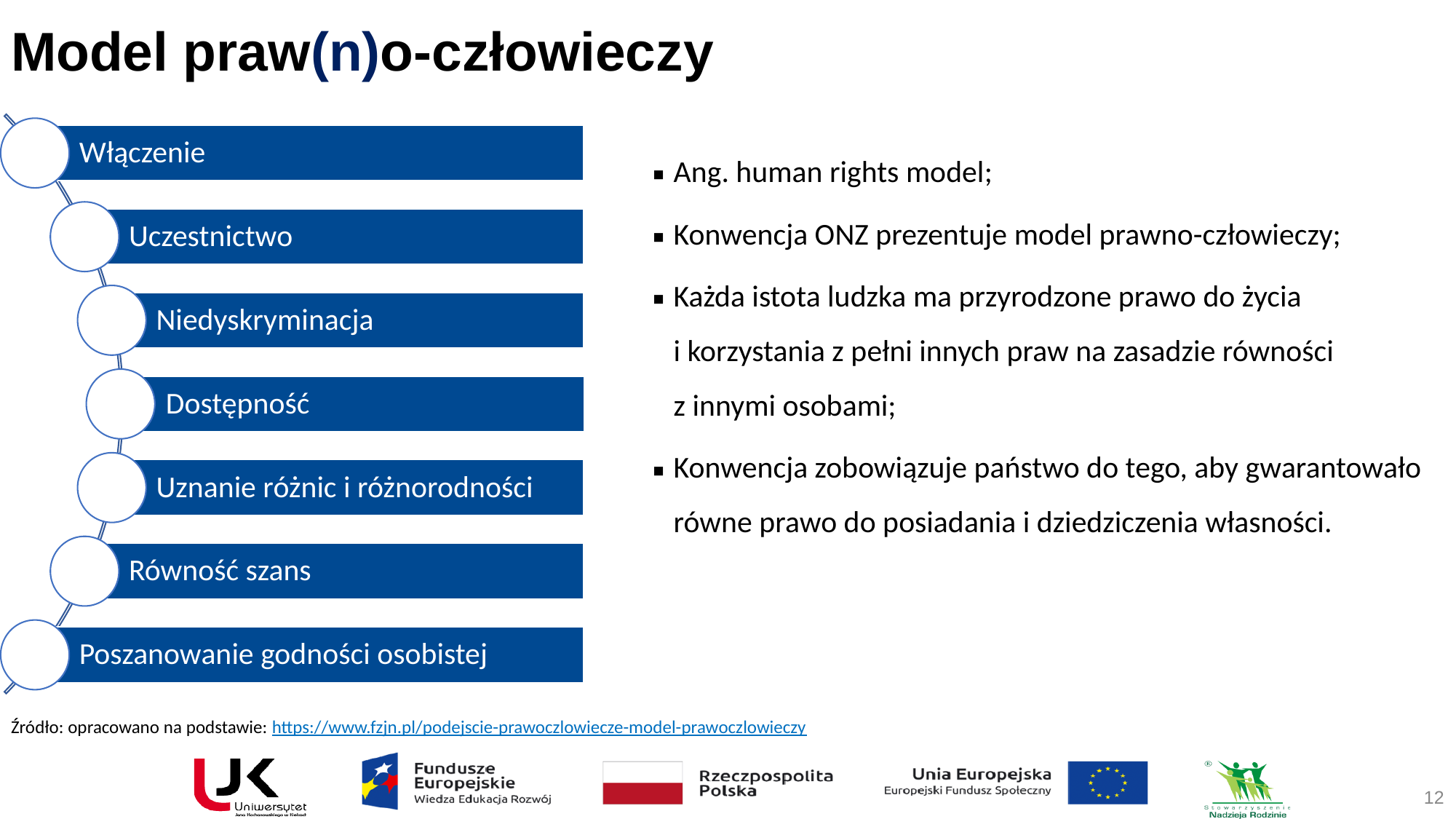

Włączenie

Uczestnictwo

Niedyskryminacja

Dostępność

Uznanie różnic i różnorodności

Równość szans

Poszanowanie godności osobistej
# Model praw(n)o-człowieczy
Ang. human rights model;
Konwencja ONZ prezentuje model prawno-człowieczy;
Każda istota ludzka ma przyrodzone prawo do życia
i korzystania z pełni innych praw na zasadzie równości
z innymi osobami;
Konwencja zobowiązuje państwo do tego, aby gwarantowało równe prawo do posiadania i dziedziczenia własności.
Źródło: opracowano na podstawie: https://www.fzjn.pl/podejscie-prawoczlowiecze-model-prawoczlowieczy
12